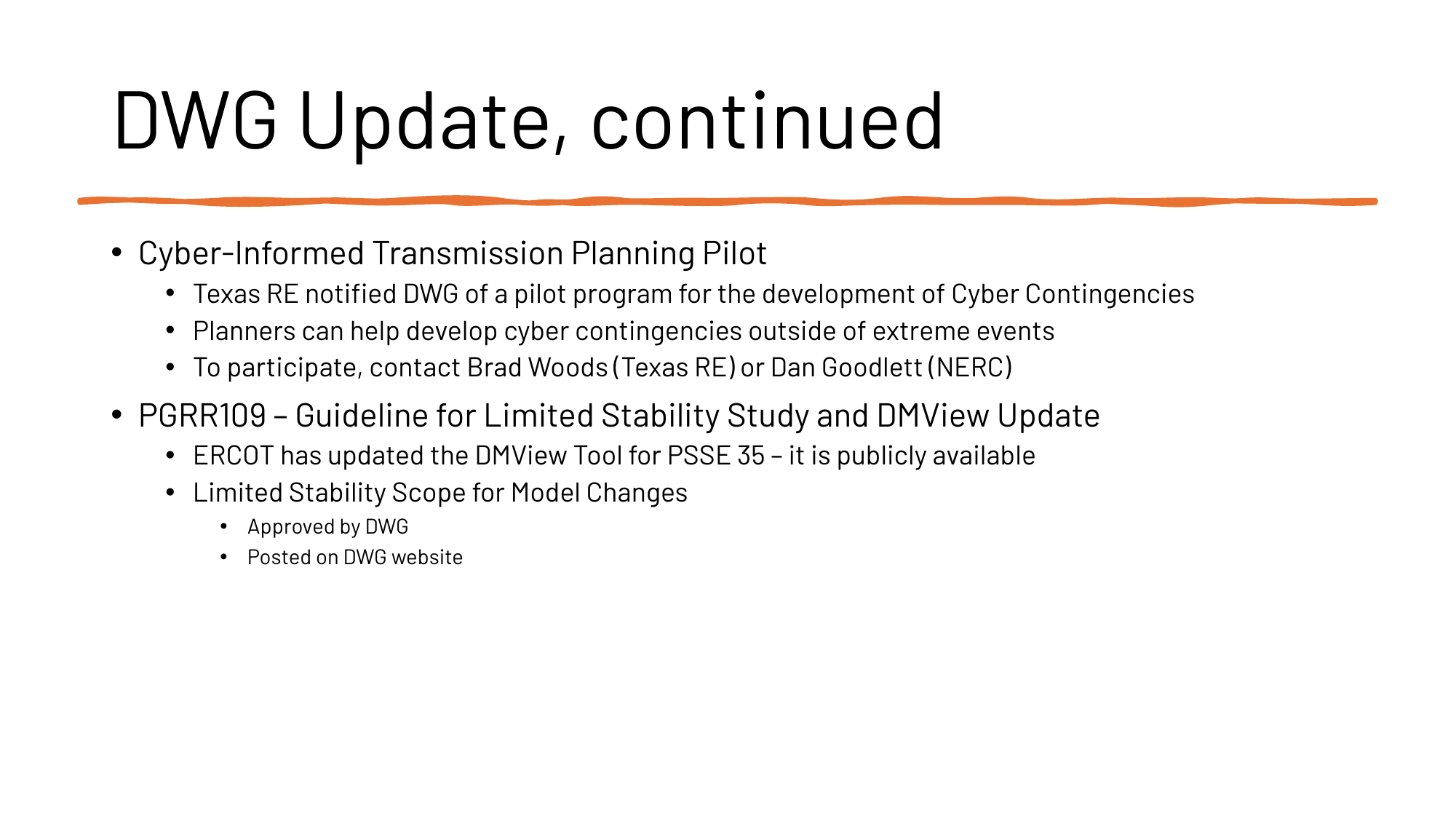

# DWG Update, continued

Cyber-Informed Transmission Planning Pilot
Texas RE notified DWG of a pilot program for the development of Cyber Contingencies
Planners can help develop cyber contingencies outside of extreme events
To participate, contact Brad Woods (Texas RE) or Dan Goodlett (NERC)
PGRR109 – Guideline for Limited Stability Study and DMView Update
ERCOT has updated the DMView Tool for PSSE 35 – it is publicly available
Limited Stability Scope for Model Changes
Approved by DWG
Posted on DWG website